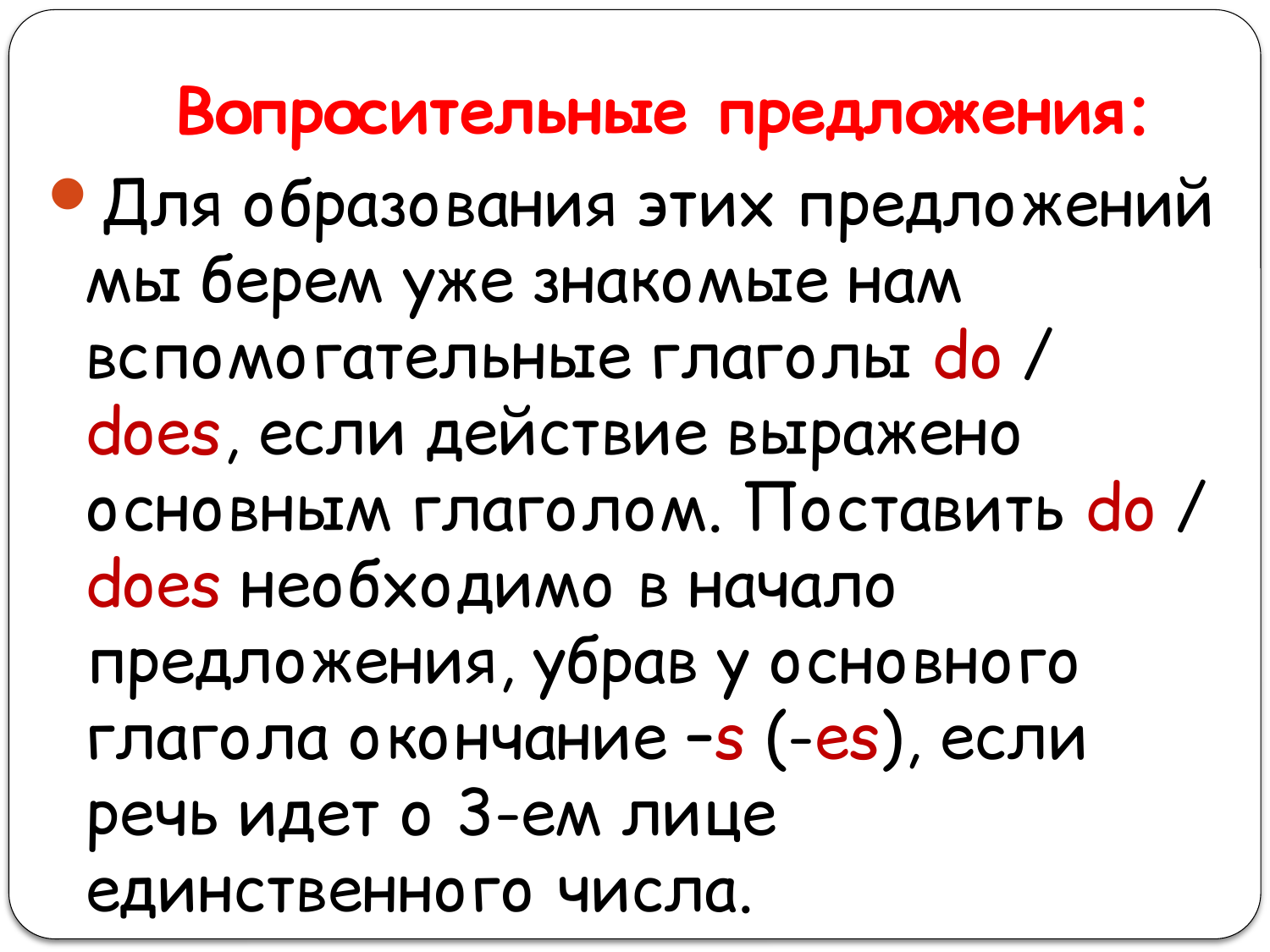

# Вопросительные предложения:
Для образования этих предложений мы берем уже знакомые нам вспомогательные глаголы do / does, если действие выражено основным глаголом. Поставить do / does необходимо в начало предложения, убрав у основного глагола окончание –s (-es), если речь идет о 3-ем лице единственного числа.